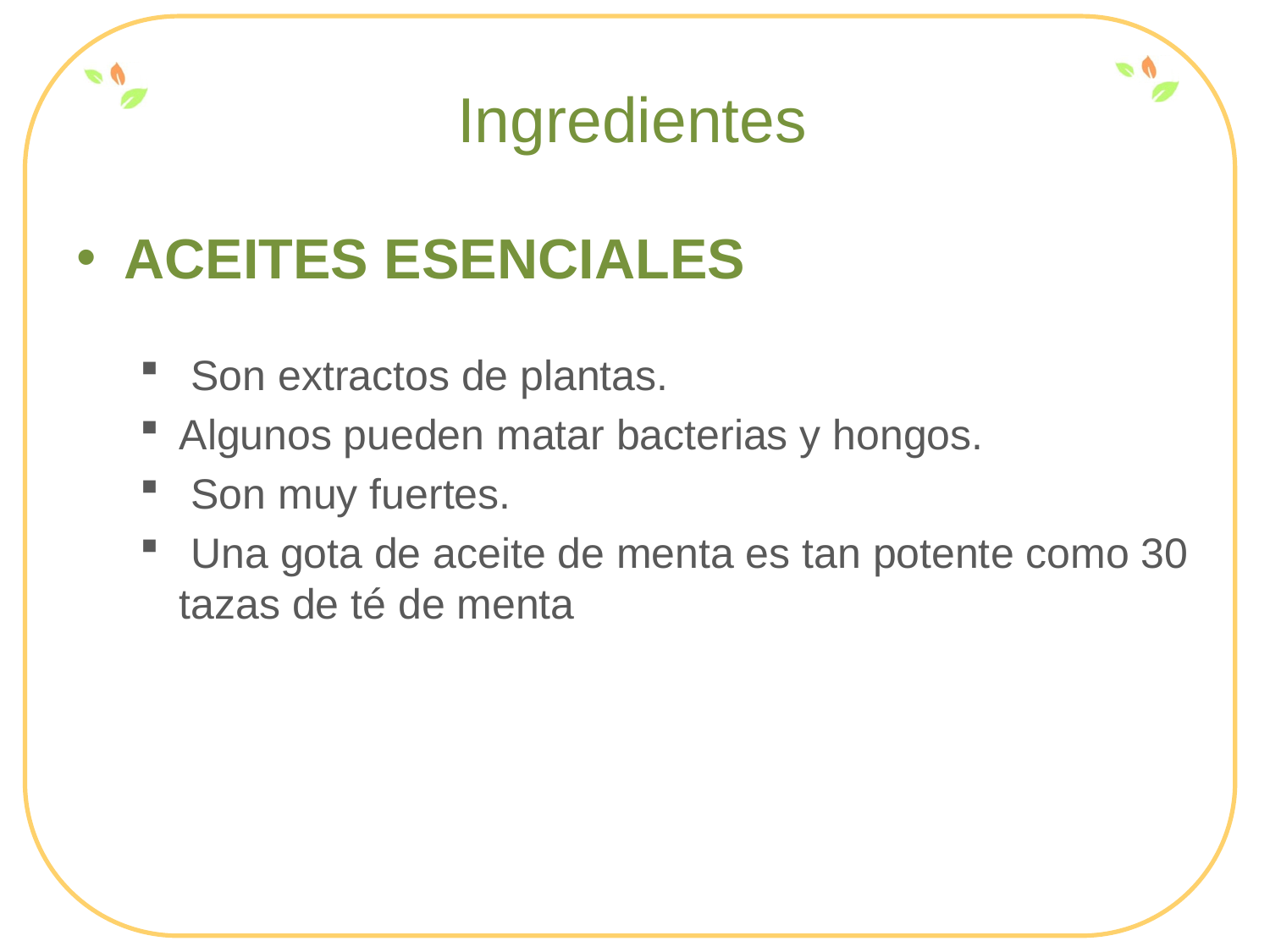

# Ingredientes
ACEITES ESENCIALES

 Son extractos de plantas.
Algunos pueden matar bacterias y hongos.
 Son muy fuertes.
 Una gota de aceite de menta es tan potente como 30 tazas de té de menta